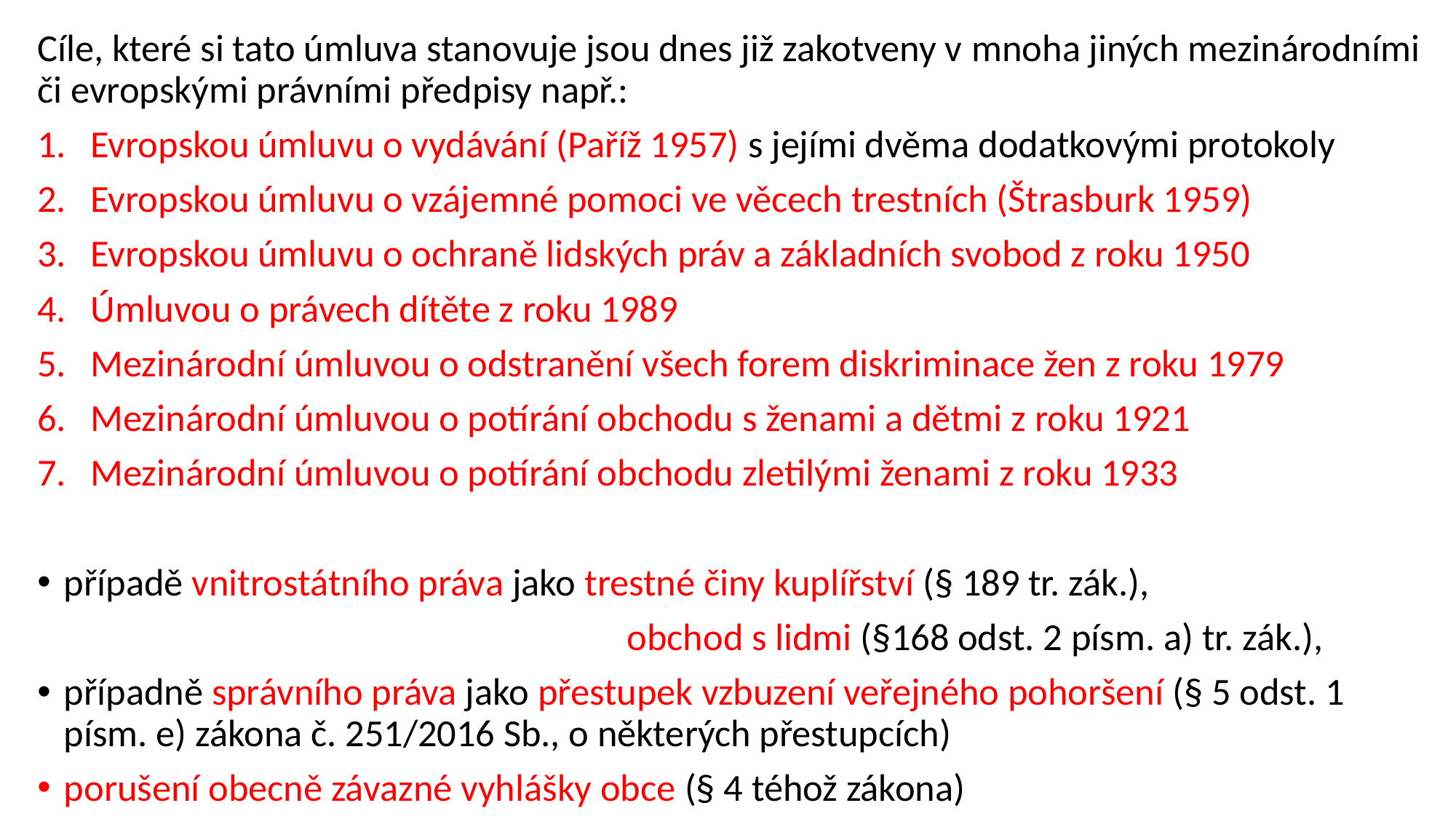

Cíle, které si tato úmluva stanovuje jsou dnes již zakotveny v mnoha jiných mezinárodními či evropskými právními předpisy např.:
Evropskou úmluvu o vydávání (Paříž 1957) s jejími dvěma dodatkovými protokoly
Evropskou úmluvu o vzájemné pomoci ve věcech trestních (Štrasburk 1959)
Evropskou úmluvu o ochraně lidských práv a základních svobod z roku 1950
Úmluvou o právech dítěte z roku 1989
Mezinárodní úmluvou o odstranění všech forem diskriminace žen z roku 1979
Mezinárodní úmluvou o potírání obchodu s ženami a dětmi z roku 1921
Mezinárodní úmluvou o potírání obchodu zletilými ženami z roku 1933

případě vnitrostátního práva jako trestné činy kuplířství (§ 189 tr. zák.),
			            		obchod s lidmi (§168 odst. 2 písm. a) tr. zák.),
případně správního práva jako přestupek vzbuzení veřejného pohoršení (§ 5 odst. 1 písm. e) zákona č. 251/2016 Sb., o některých přestupcích)
porušení obecně závazné vyhlášky obce (§ 4 téhož zákona)